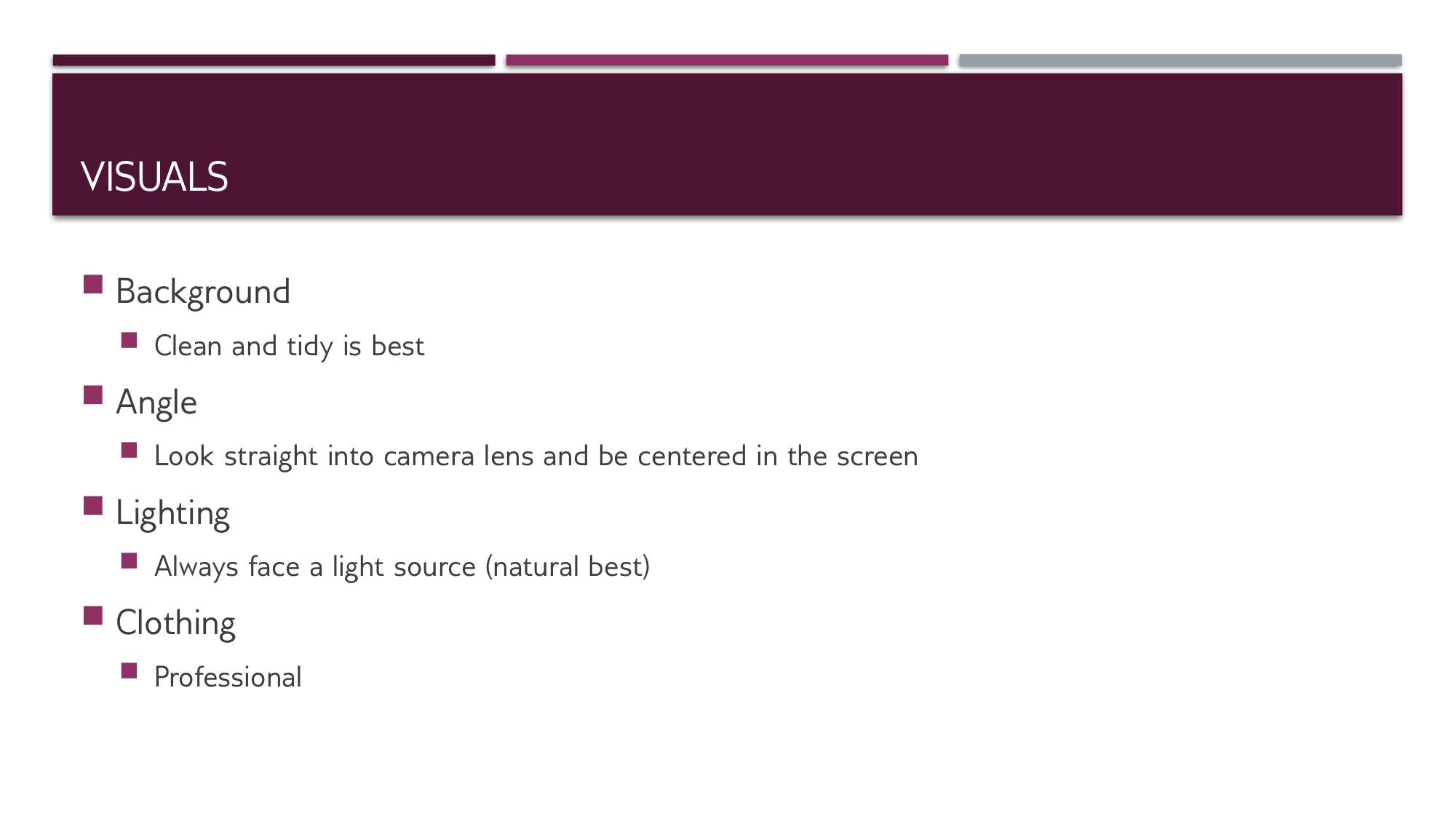

# Visuals
Background
Clean and tidy is best
Angle
Look straight into camera lens and be centered in the screen
Lighting
Always face a light source (natural best)
Clothing
Professional